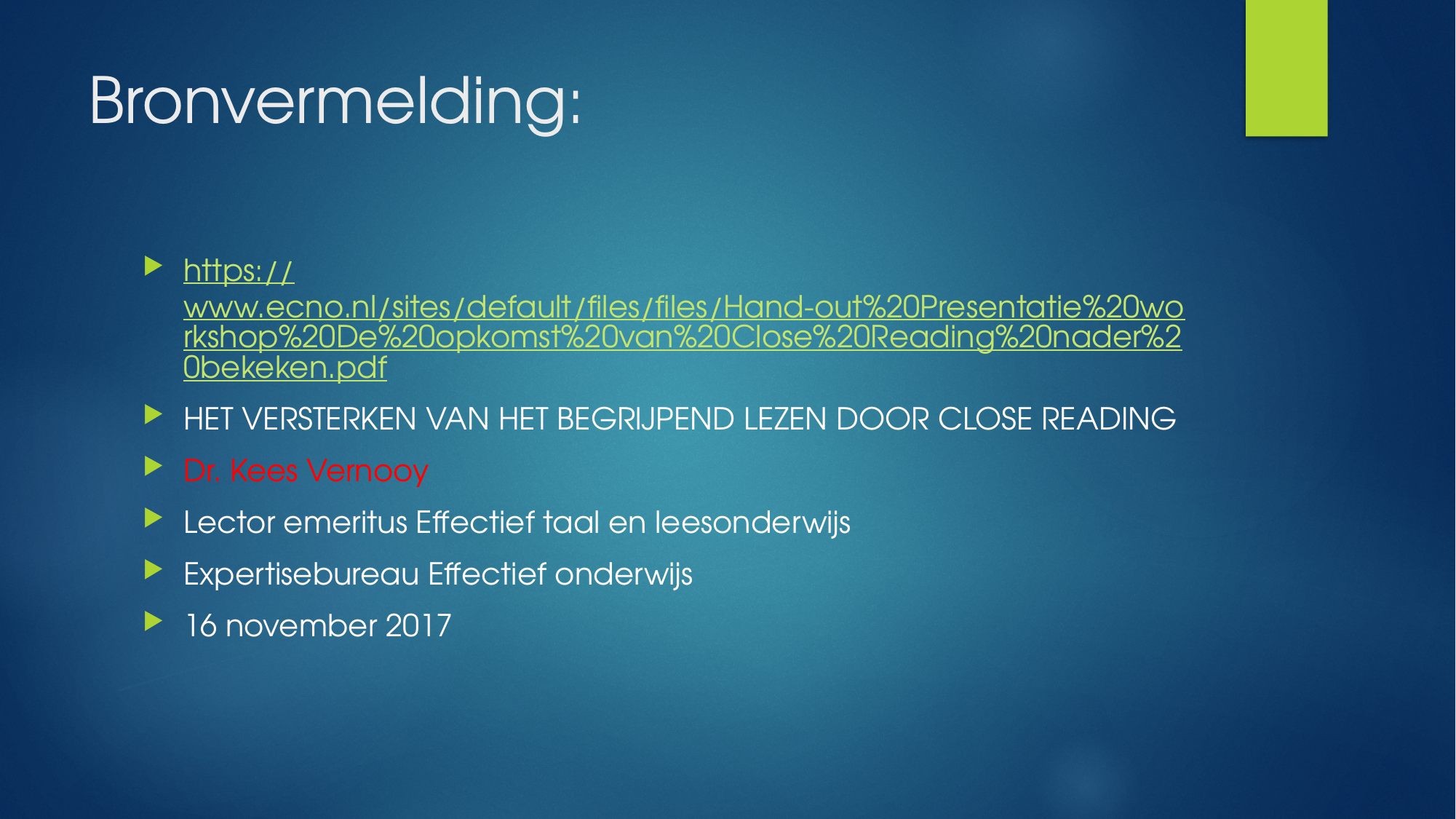

# Bronvermelding:
https://www.ecno.nl/sites/default/files/files/Hand-out%20Presentatie%20workshop%20De%20opkomst%20van%20Close%20Reading%20nader%20bekeken.pdf
HET VERSTERKEN VAN HET BEGRIJPEND LEZEN DOOR CLOSE READING
Dr. Kees Vernooy
Lector emeritus Effectief taal en leesonderwijs
Expertisebureau Effectief onderwijs
16 november 2017